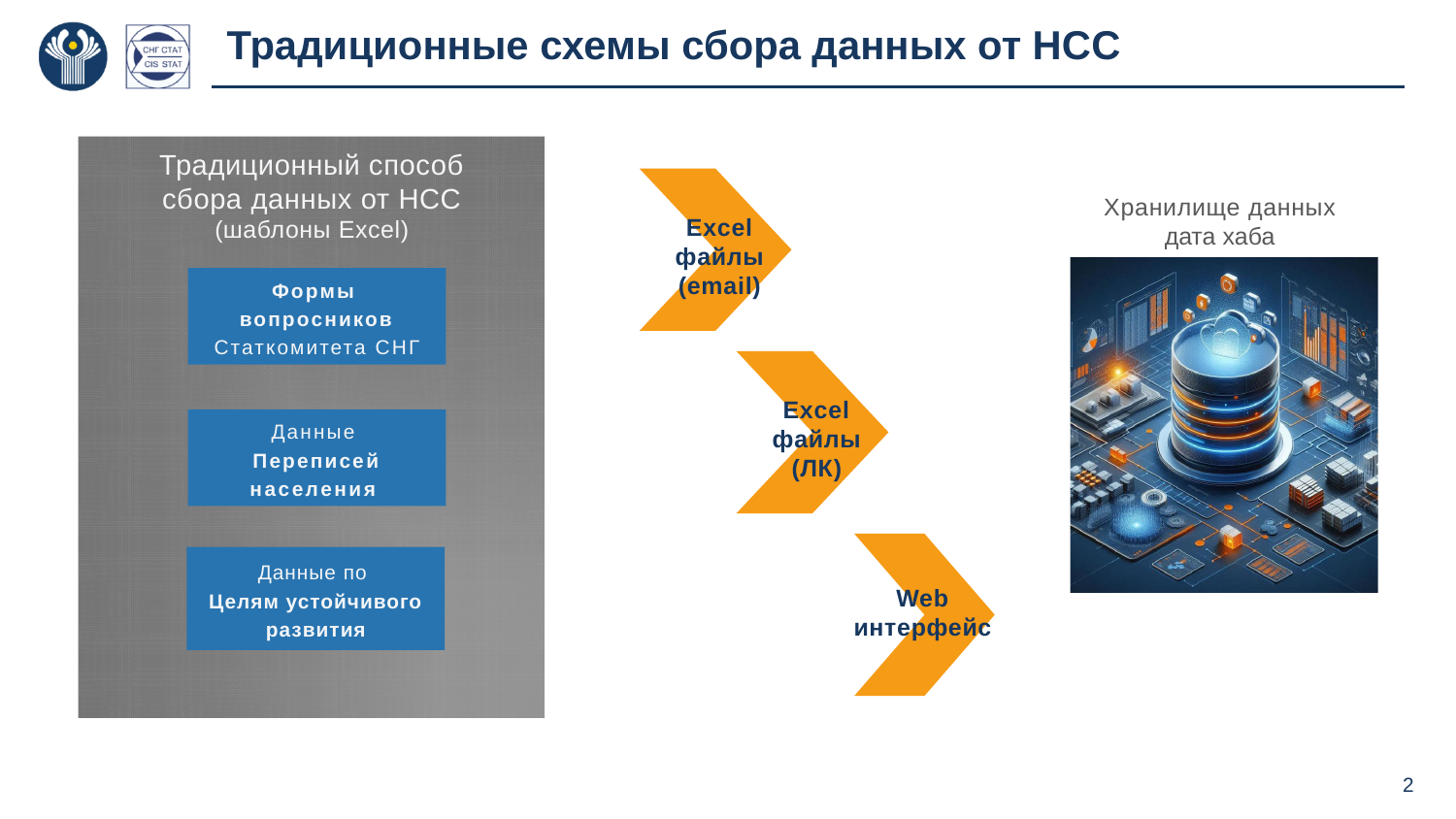

# Традиционные схемы сбора данных от НСС

Традиционный способ сбора данных от НСС
(шаблоны Excel)
Формы
вопросников Статкомитета СНГ
Данные
Переписей населения
Данные по
Целям устойчивого развития

Excel файлы
(email)

Хранилище данных
дата хаба

Excel файлы
(ЛК)

Web интерфейс